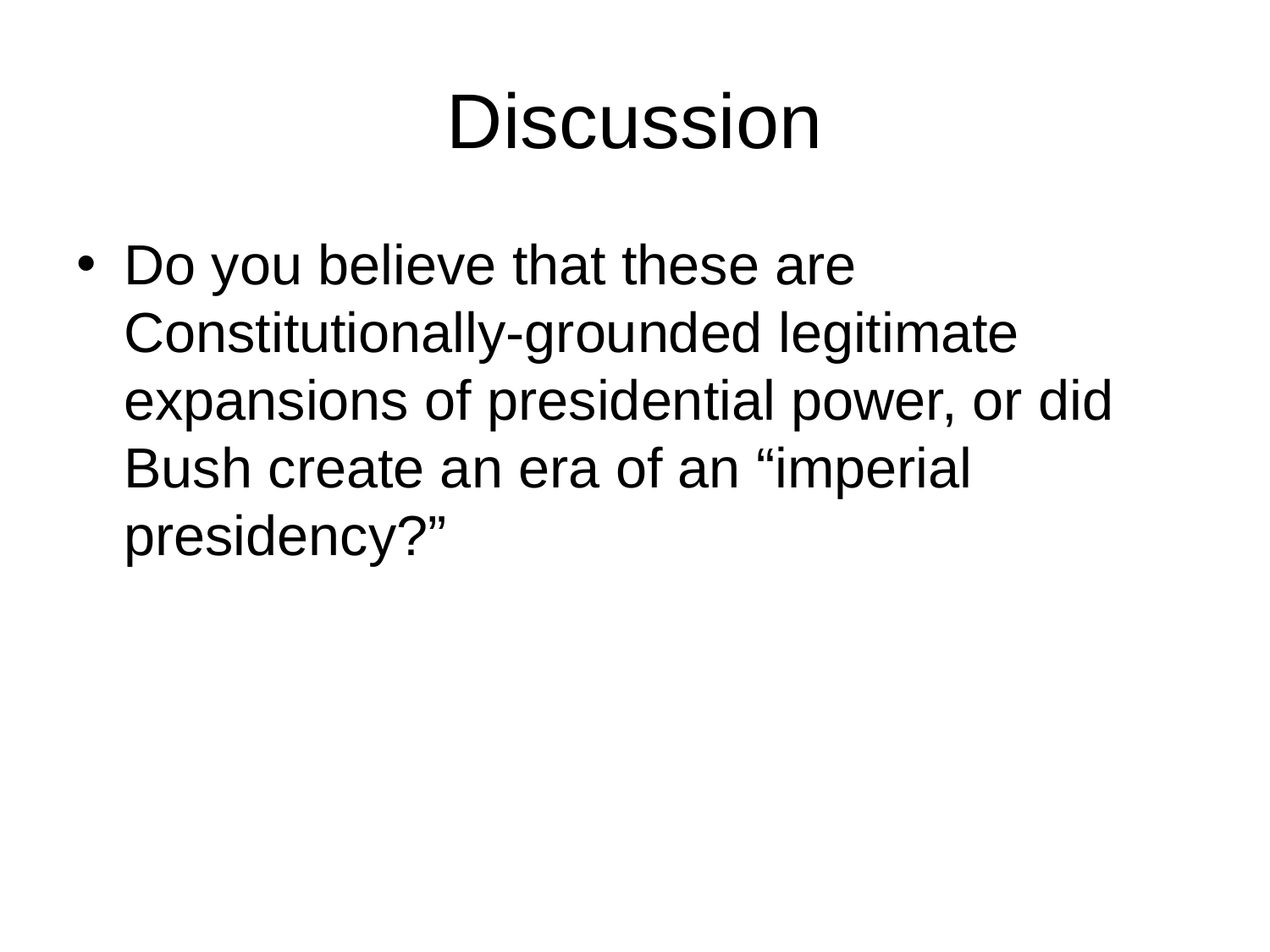

# Discussion
Do you believe that these are Constitutionally-grounded legitimate expansions of presidential power, or did Bush create an era of an “imperial presidency?”